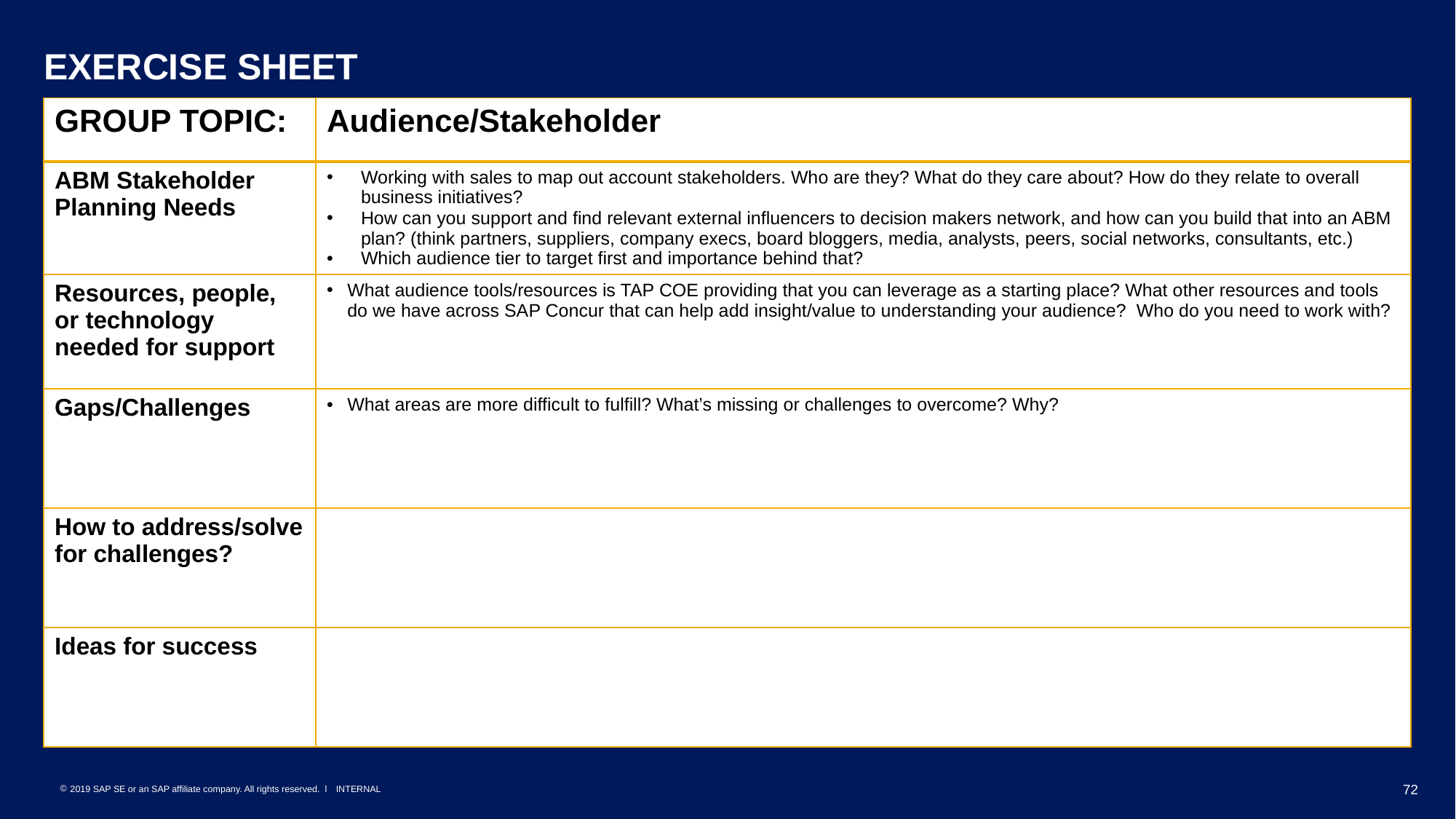

# EXERCISE SHEET
| GROUP TOPIC: | Audience/Stakeholder |
| --- | --- |
| ABM Stakeholder Planning Needs | Working with sales to map out account stakeholders. Who are they? What do they care about? How do they relate to overall business initiatives? How can you support and find relevant external influencers to decision makers network, and how can you build that into an ABM plan? (think partners, suppliers, company execs, board bloggers, media, analysts, peers, social networks, consultants, etc.) Which audience tier to target first and importance behind that? |
| Resources, people, or technology needed for support | What audience tools/resources is TAP COE providing that you can leverage as a starting place? What other resources and tools do we have across SAP Concur that can help add insight/value to understanding your audience? Who do you need to work with? |
| Gaps/Challenges | What areas are more difficult to fulfill? What’s missing or challenges to overcome? Why? |
| How to address/solve for challenges? |  |
| Ideas for success |  |